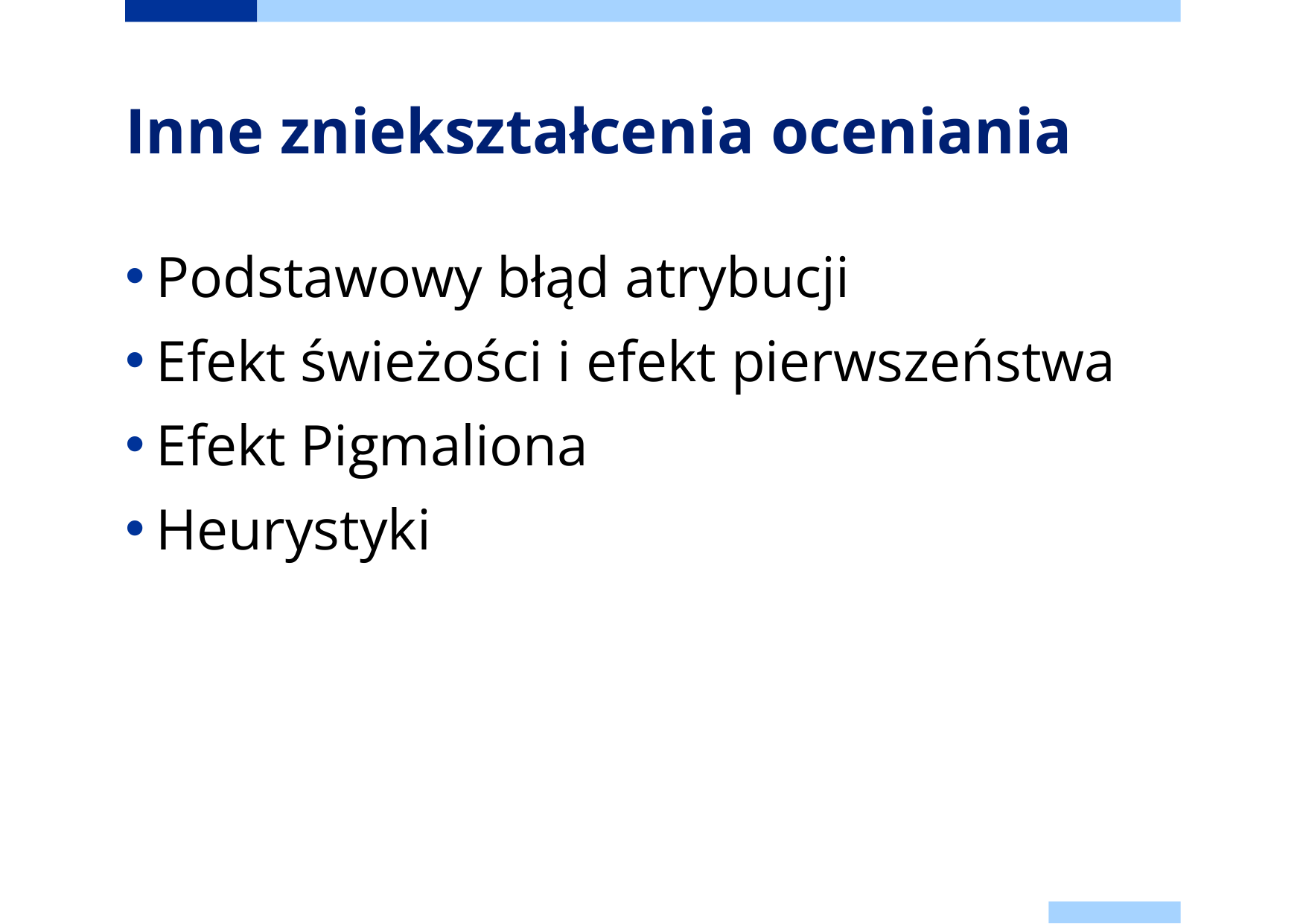

# Inne zniekształcenia oceniania
Podstawowy błąd atrybucji
Efekt świeżości i efekt pierwszeństwa
Efekt Pigmaliona
Heurystyki